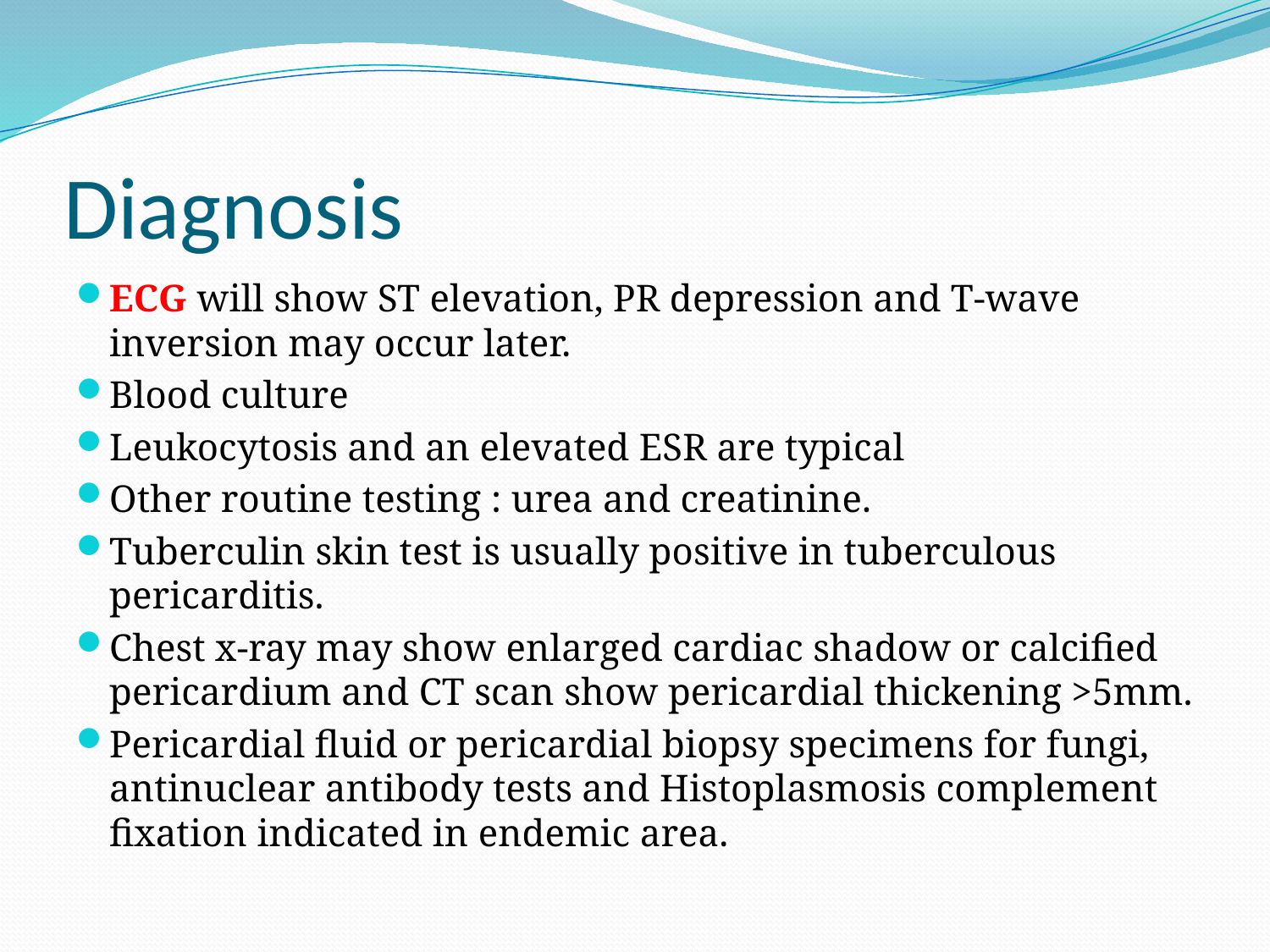

# Diagnosis
ECG will show ST elevation, PR depression and T-wave inversion may occur later.
Blood culture
Leukocytosis and an elevated ESR are typical
Other routine testing : urea and creatinine.
Tuberculin skin test is usually positive in tuberculous pericarditis.
Chest x-ray may show enlarged cardiac shadow or calcified pericardium and CT scan show pericardial thickening >5mm.
Pericardial fluid or pericardial biopsy specimens for fungi, antinuclear antibody tests and Histoplasmosis complement fixation indicated in endemic area.